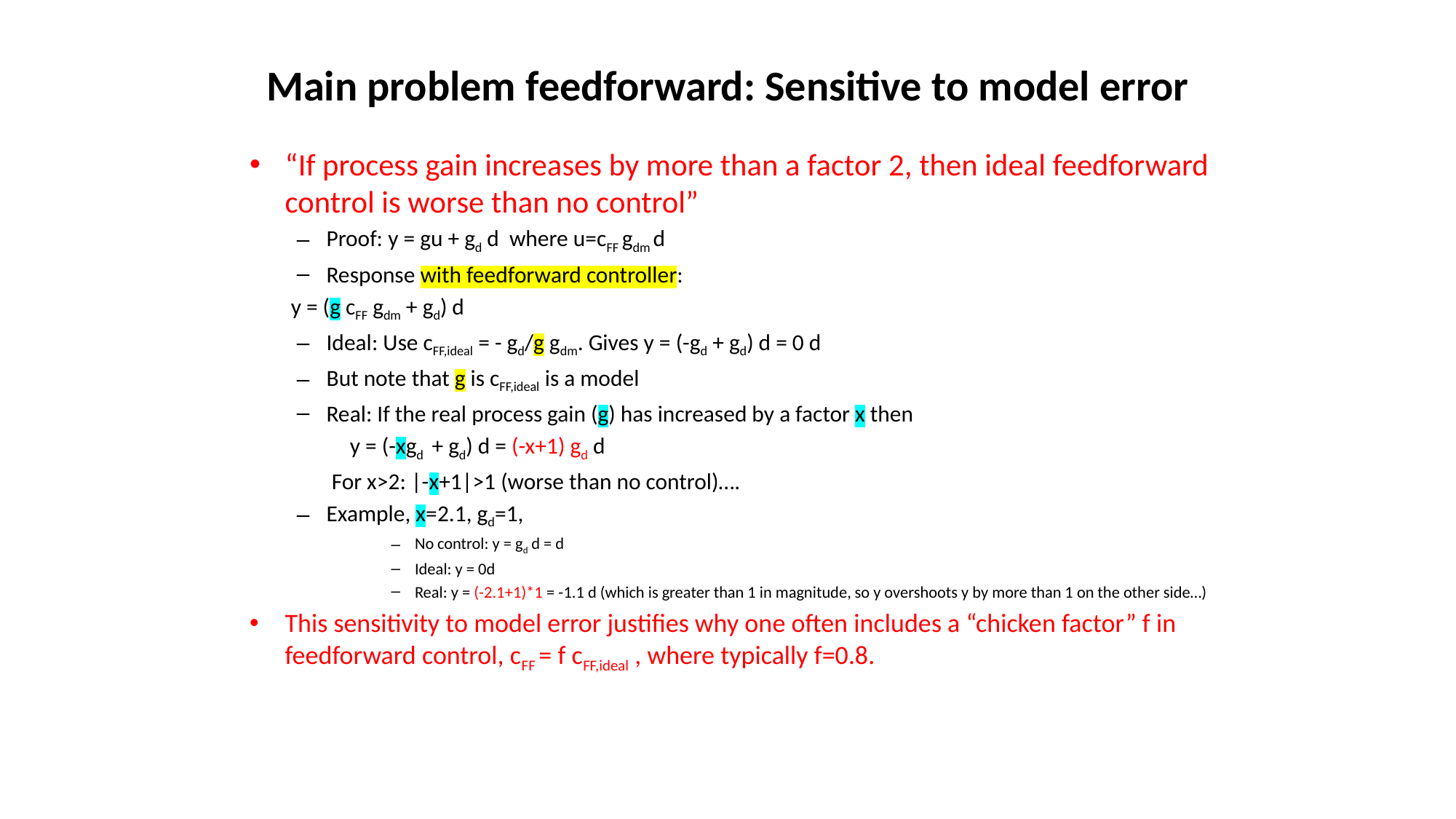

# Main problem feedforward: Sensitive to model error
“If process gain increases by more than a factor 2, then ideal feedforward control is worse than no control”
Proof: y = gu + gd d  where u=cFF gdm d
Response with feedforward controller:
	y = (g cFF gdm + gd) d
Ideal: Use cFF,ideal = - gd/g gdm. Gives y = (-gd + gd) d = 0 d
But note that g is cFF,ideal is a model
Real: If the real process gain (g) has increased by a factor x then
 	y = (-xgd  + gd) d = (-x+1) gd d
        For x>2: |-x+1|>1 (worse than no control)….
	Example, x=2.1, gd=1,
No control: y = gd d = d
Ideal: y = 0d
Real: y = (-2.1+1)*1 = -1.1 d (which is greater than 1 in magnitude, so y overshoots y by more than 1 on the other side…)
This sensitivity to model error justifies why one often includes a “chicken factor” f in feedforward control, cFF = f cFF,ideal , where typically f=0.8.